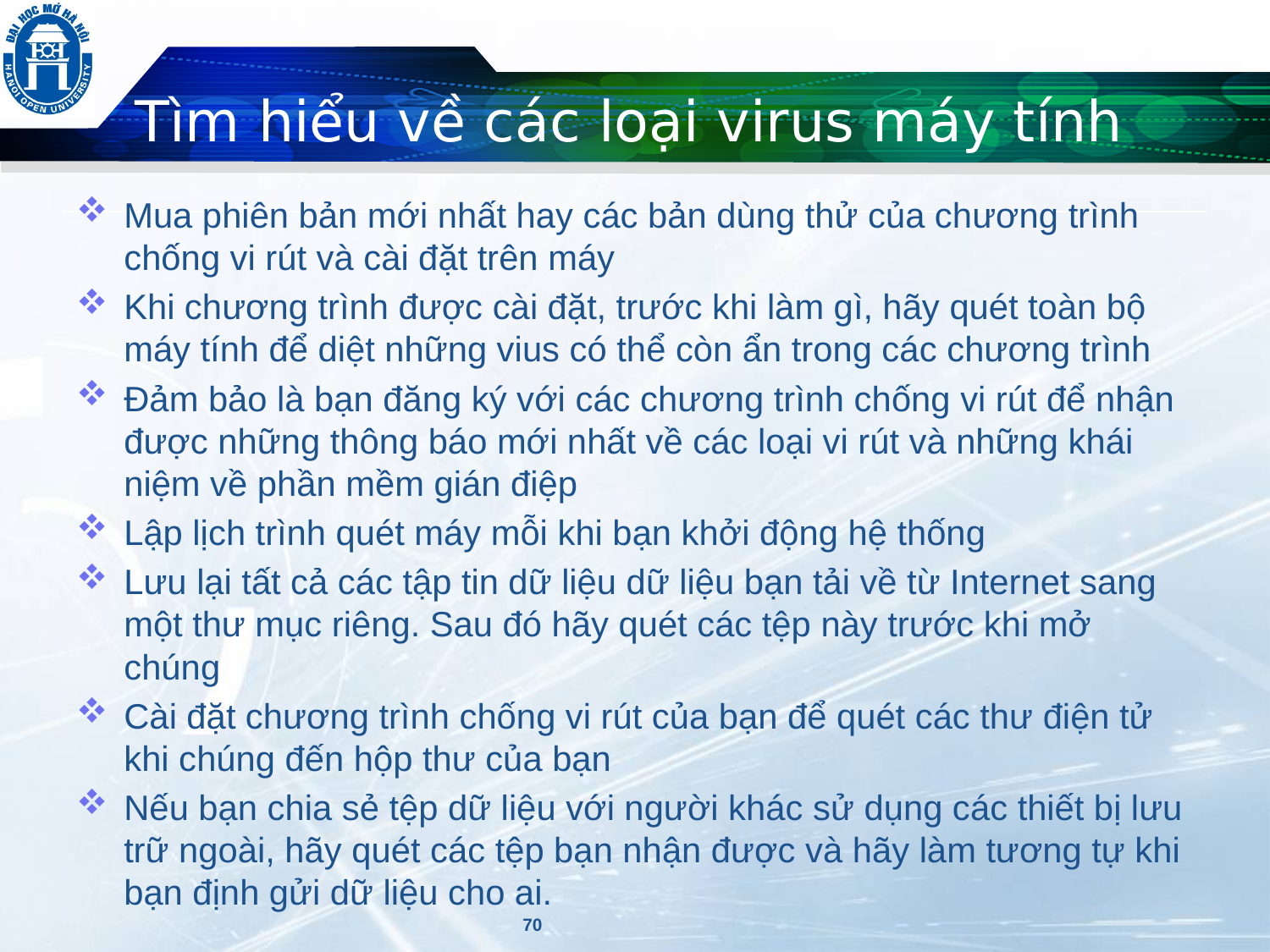

# Tìm hiểu về các loại virus máy tính
Mua phiên bản mới nhất hay các bản dùng thử của chương trình chống vi rút và cài đặt trên máy
Khi chương trình được cài đặt, trước khi làm gì, hãy quét toàn bộ máy tính để diệt những vius có thể còn ẩn trong các chương trình
Đảm bảo là bạn đăng ký với các chương trình chống vi rút để nhận được những thông báo mới nhất về các loại vi rút và những khái niệm về phần mềm gián điệp
Lập lịch trình quét máy mỗi khi bạn khởi động hệ thống
Lưu lại tất cả các tập tin dữ liệu dữ liệu bạn tải về từ Internet sang một thư mục riêng. Sau đó hãy quét các tệp này trước khi mở chúng
Cài đặt chương trình chống vi rút của bạn để quét các thư điện tử khi chúng đến hộp thư của bạn
Nếu bạn chia sẻ tệp dữ liệu với người khác sử dụng các thiết bị lưu trữ ngoài, hãy quét các tệp bạn nhận được và hãy làm tương tự khi bạn định gửi dữ liệu cho ai.
70